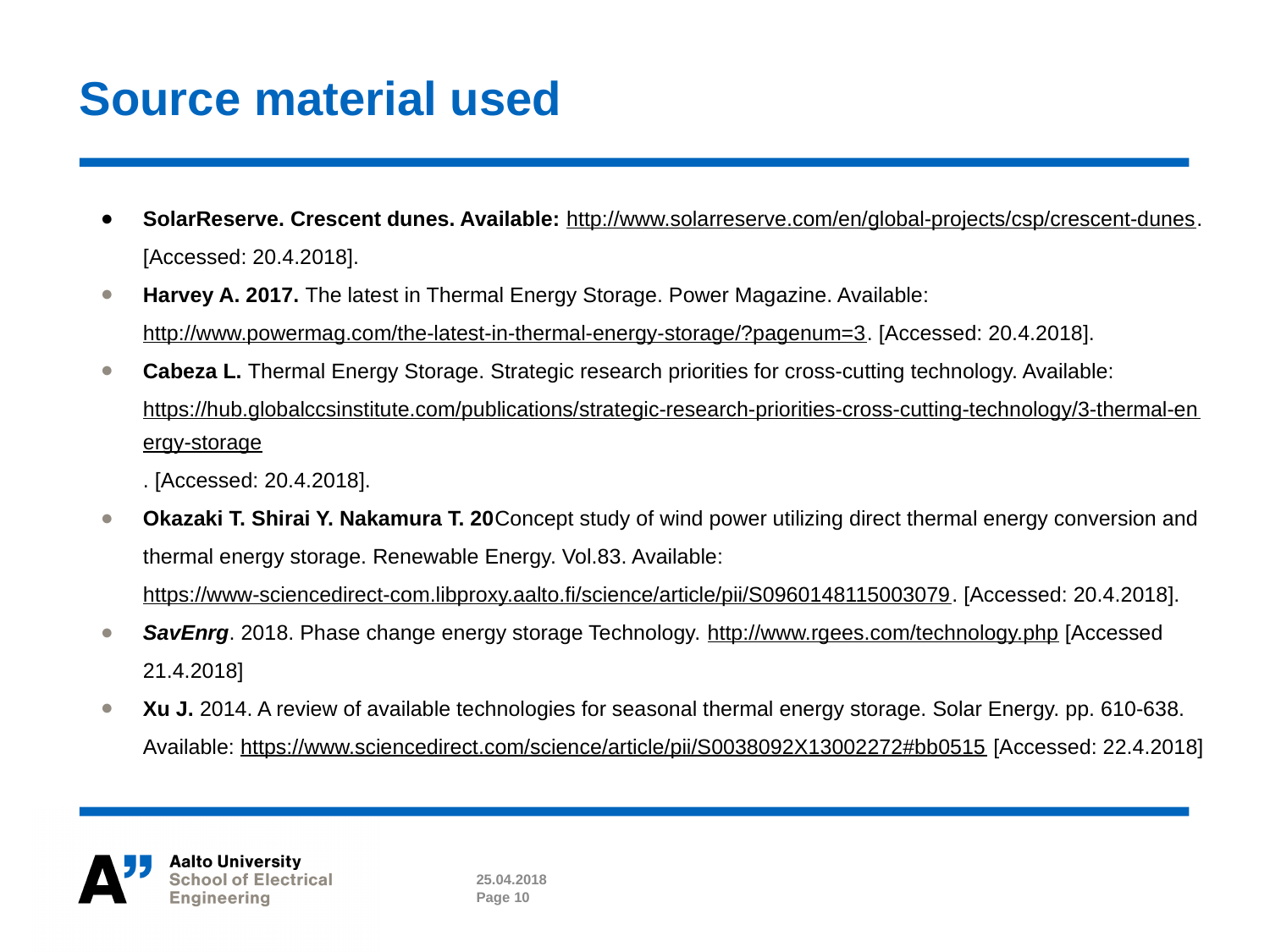

# Source material used
SolarReserve. Crescent dunes. Available: http://www.solarreserve.com/en/global-projects/csp/crescent-dunes. [Accessed: 20.4.2018].
Harvey A. 2017. The latest in Thermal Energy Storage. Power Magazine. Available: http://www.powermag.com/the-latest-in-thermal-energy-storage/?pagenum=3. [Accessed: 20.4.2018].
Cabeza L. Thermal Energy Storage. Strategic research priorities for cross-cutting technology. Available: https://hub.globalccsinstitute.com/publications/strategic-research-priorities-cross-cutting-technology/3-thermal-energy-storage. [Accessed: 20.4.2018].
Okazaki T. Shirai Y. Nakamura T. 20Concept study of wind power utilizing direct thermal energy conversion and thermal energy storage. Renewable Energy. Vol.83. Available: https://www-sciencedirect-com.libproxy.aalto.fi/science/article/pii/S0960148115003079. [Accessed: 20.4.2018].
SavEnrg. 2018. Phase change energy storage Technology. http://www.rgees.com/technology.php [Accessed 21.4.2018]
Xu J. 2014. A review of available technologies for seasonal thermal energy storage. Solar Energy. pp. 610-638. Available: https://www.sciencedirect.com/science/article/pii/S0038092X13002272#bb0515 [Accessed: 22.4.2018]

25.04.2018
Page 10